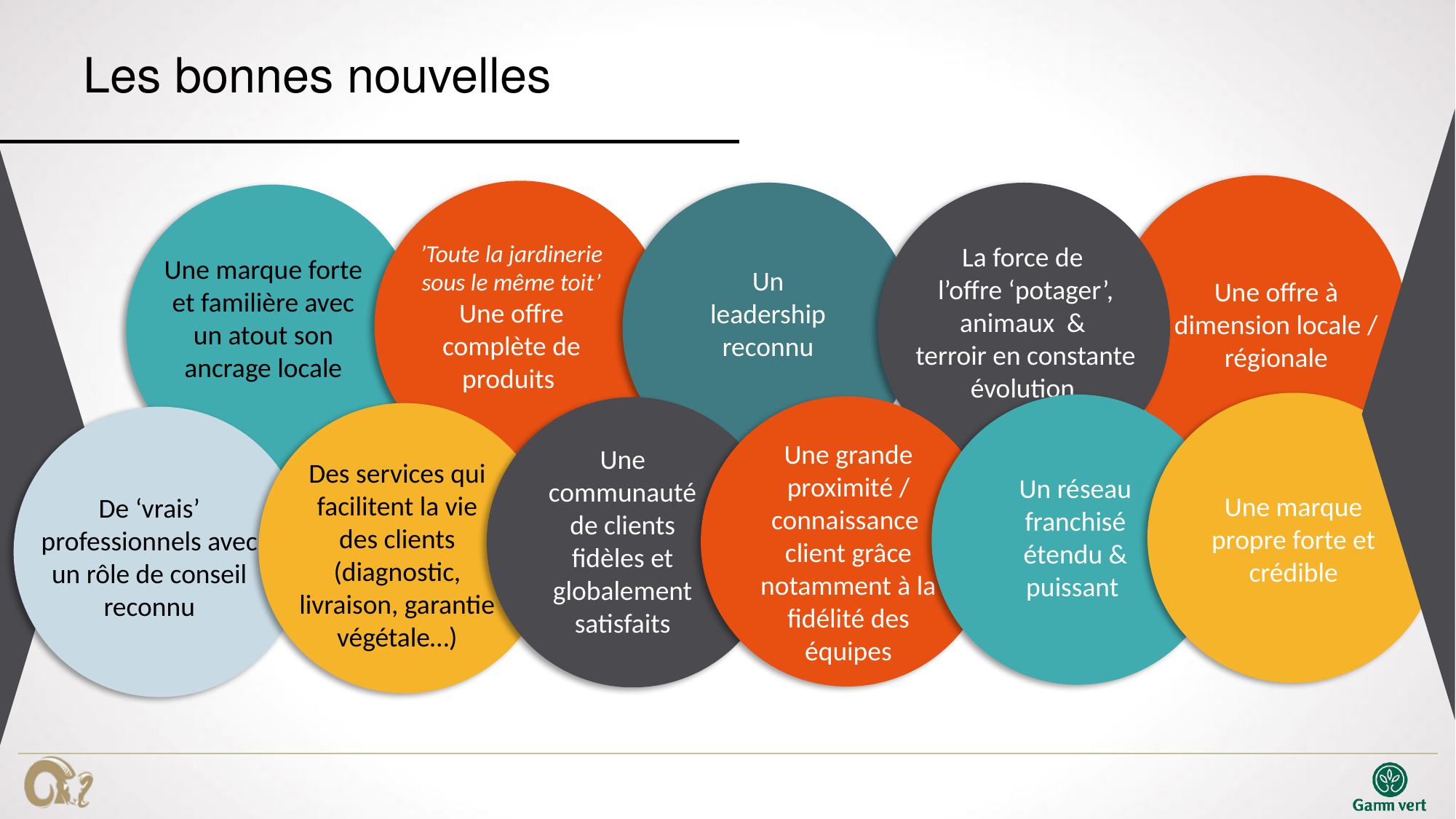

# Les bonnes nouvelles

’Toute la jardinerie sous le même toit’
Une offre complète de produits
La force de
l’offre ‘potager’, animaux  &
terroir en constante évolution
Une marque forte et familière avec un atout son ancrage locale
Un
leadership reconnu
Une offre à dimension locale / régionale

Une grande proximité / connaissance  client grâce notamment à la fidélité des équipes
Une communauté de clients fidèles et globalement satisfaits
Des services qui facilitent la vie des clients (diagnostic, livraison, garantie végétale…)
Un réseau franchisé étendu & puissant
Une marque propre forte et crédible
De ‘vrais’ professionnels avec un rôle de conseil reconnu